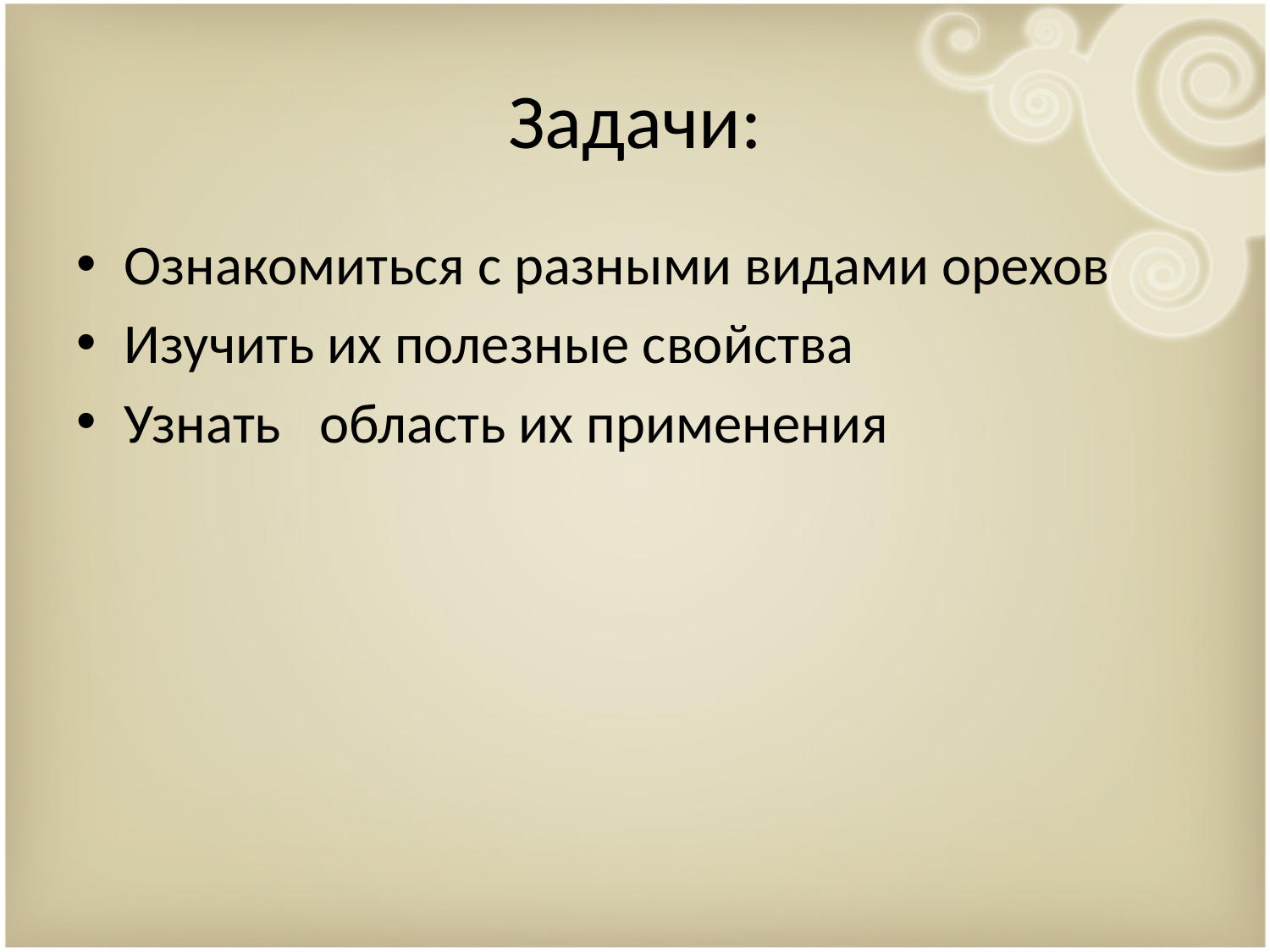

# Задачи:
Ознакомиться с разными видами орехов
Изучить их полезные свойства
Узнать   область их применения